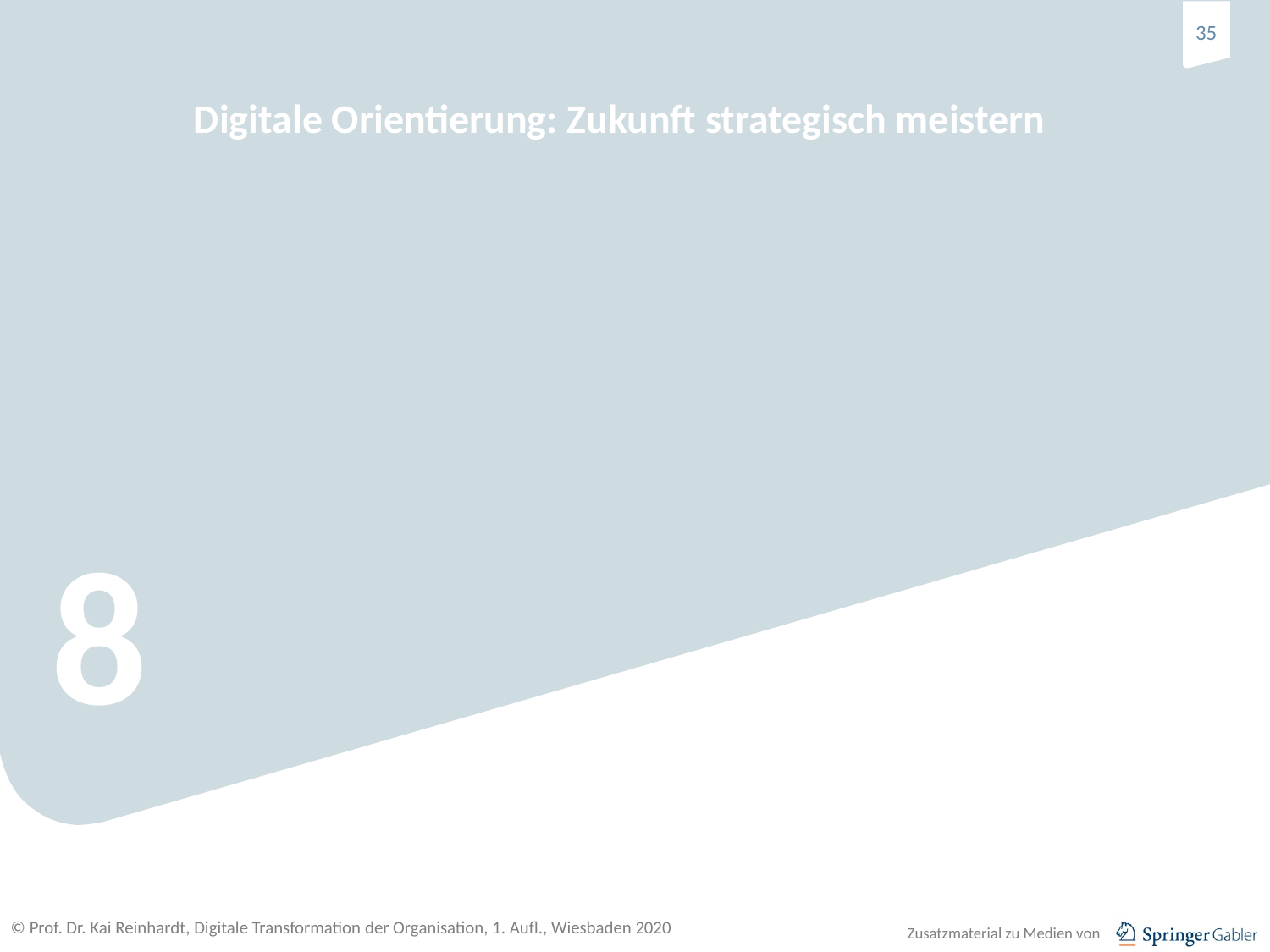

Digitale Orientierung: Zukunft strategisch meistern
8
© Prof. Dr. Kai Reinhardt, Digitale Transformation der Organisation, 1. Aufl., Wiesbaden 2020